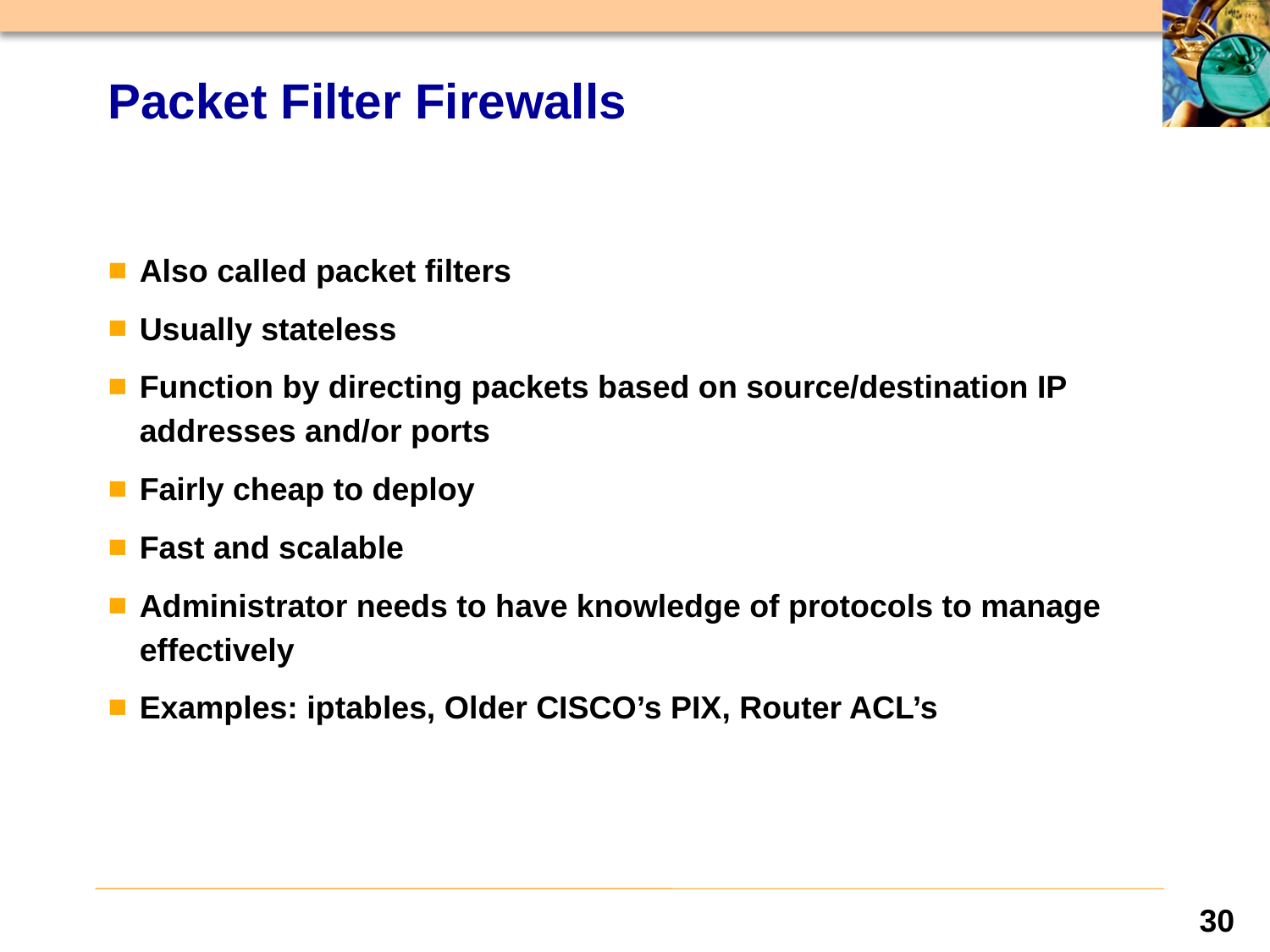

# Packet Filter Firewalls

Also called packet filters
Usually stateless
Function by directing packets based on source/destination IP addresses and/or ports
Fairly cheap to deploy
Fast and scalable
Administrator needs to have knowledge of protocols to manage effectively
Examples: iptables, Older CISCO’s PIX, Router ACL’s